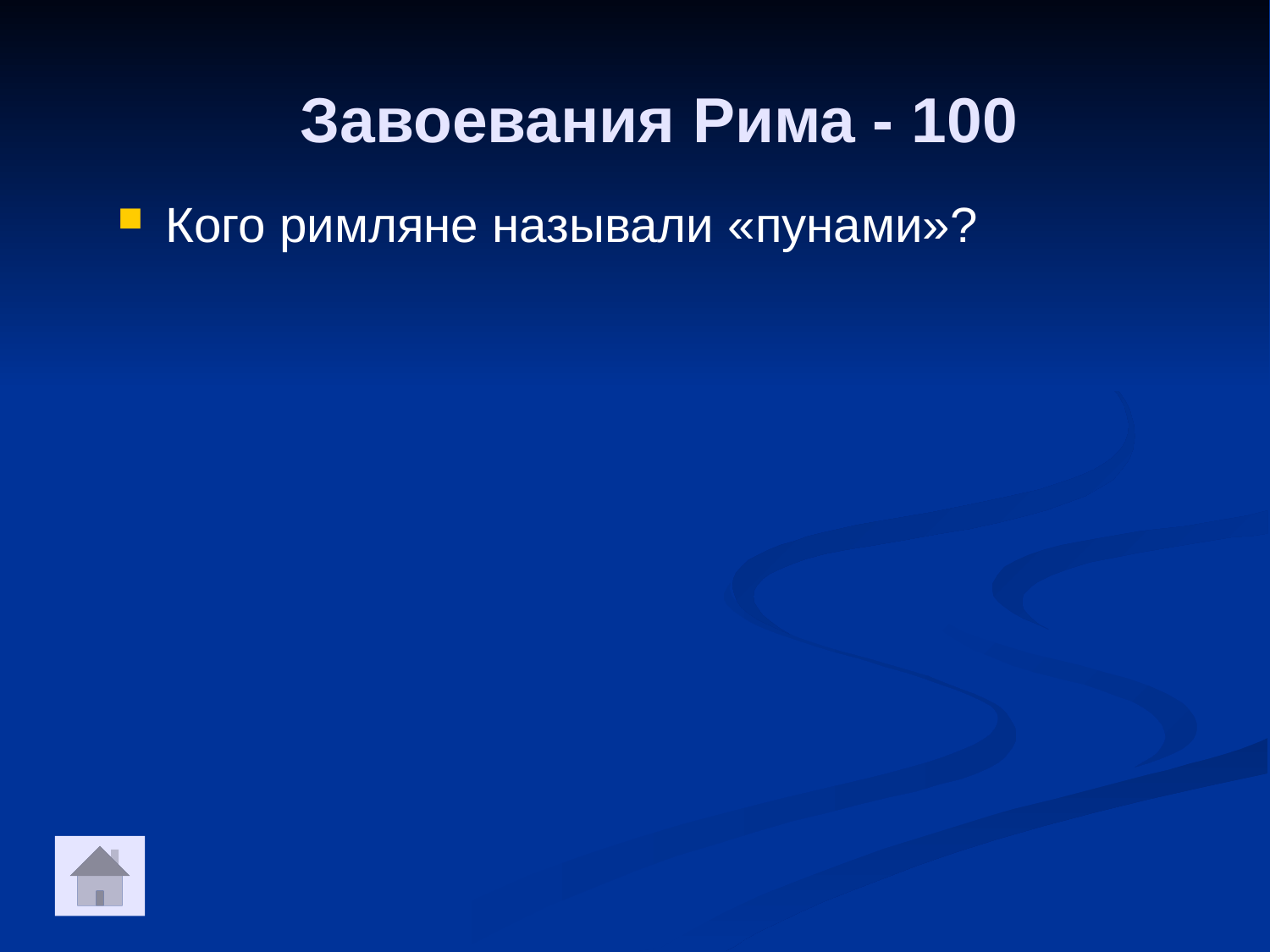

Завоевания Рима - 100
Кого римляне называли «пунами»?